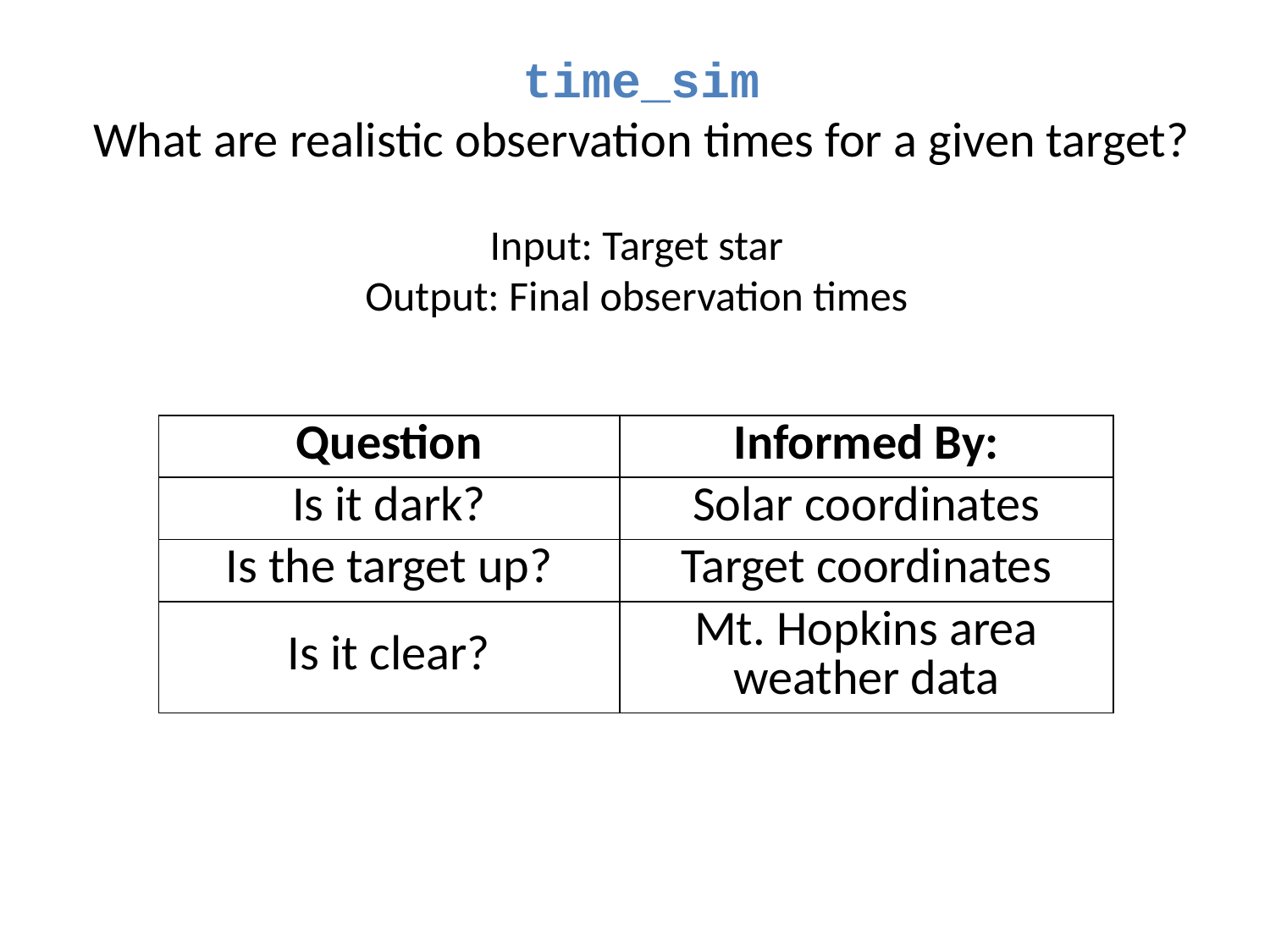

time_sim
What are realistic observation times for a given target?

Input: Target star
Output: Final observation times

| Question | Informed By: |
| --- | --- |
| Is it dark? | Solar coordinates |
| Is the target up? | Target coordinates |
| Is it clear? | Mt. Hopkins area weather data |